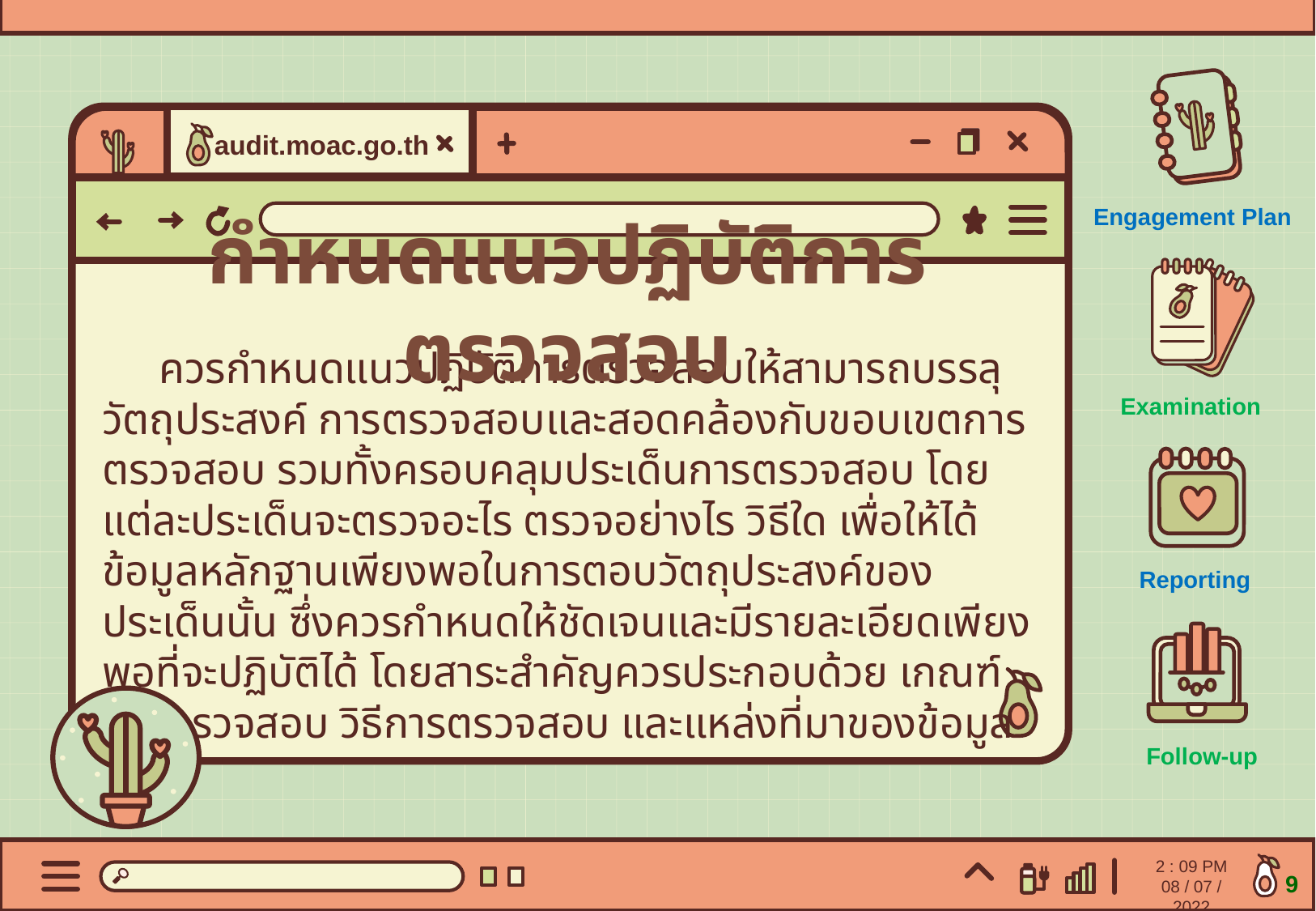

Engagement Plan

Examination

Reporting

Follow-up
audit.moac.go.th
กำหนดแนวปฏิบัติการตรวจสอบ
     ควรกำหนดแนวปฏิบัติการตรวจสอบให้สามารถบรรลุวัตถุประสงค์ การตรวจสอบและสอดคล้องกับขอบเขตการตรวจสอบ รวมทั้งครอบคลุมประเด็นการตรวจสอบ โดยแต่ละประเด็นจะตรวจอะไร ตรวจอย่างไร วิธีใด เพื่อให้ได้ข้อมูลหลักฐานเพียงพอในการตอบวัตถุประสงค์ของประเด็นนั้น ซึ่งควรกำหนดให้ชัดเจนและมีรายละเอียดเพียงพอที่จะปฏิบัติได้ โดยสาระสำคัญควรประกอบด้วย เกณฑ์การตรวจสอบ วิธีการตรวจสอบ และแหล่งที่มาของข้อมูล

2 : 09 PM
08 / 07 / 2022
9